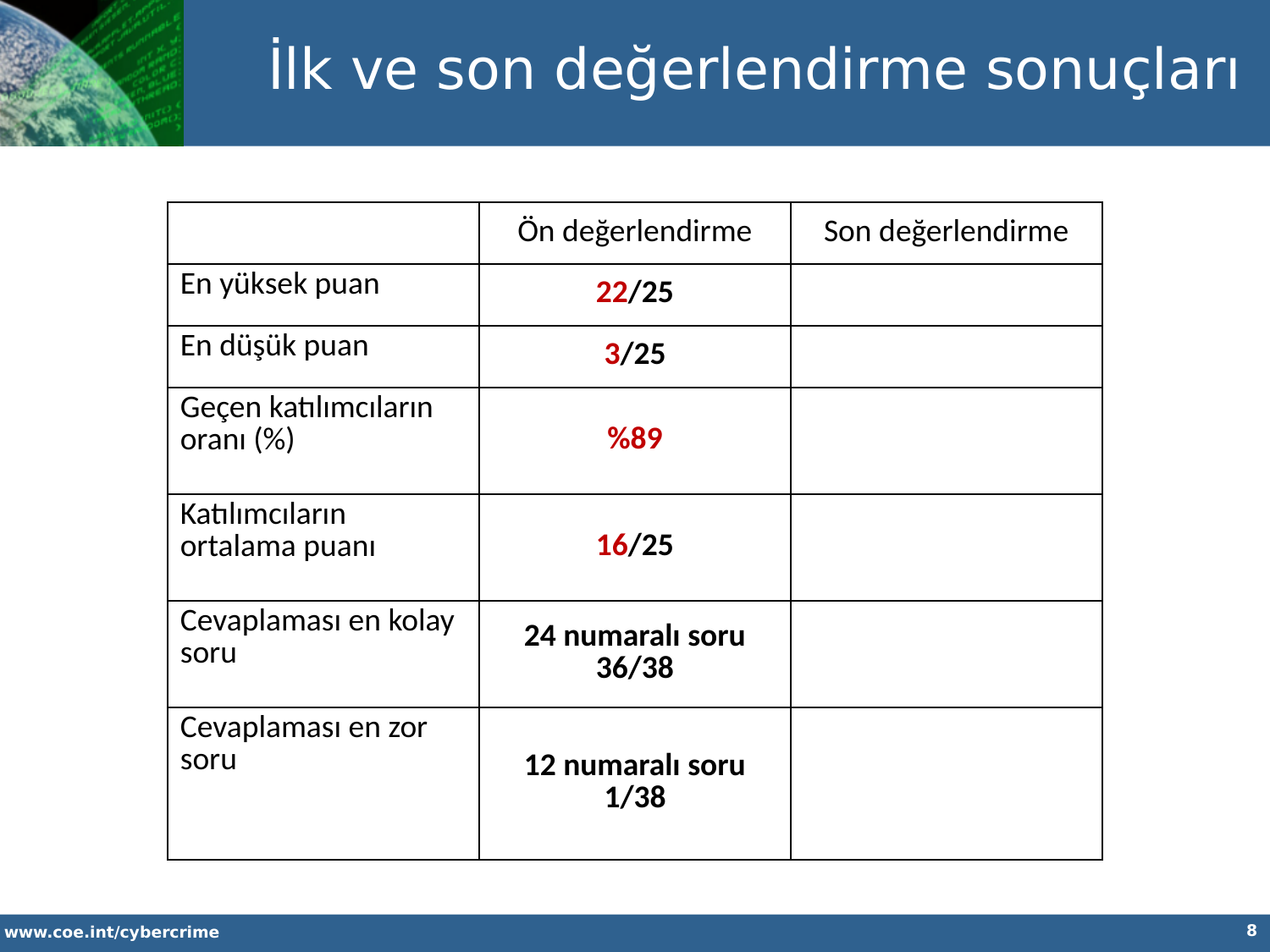

İlk ve son değerlendirme sonuçları
|  | Ön değerlendirme | Son değerlendirme |
| --- | --- | --- |
| En yüksek puan | 22/25 |  |
| En düşük puan | 3/25 |  |
| Geçen katılımcıların oranı (%) | %89 |  |
| Katılımcıların ortalama puanı | 16/25 |  |
| Cevaplaması en kolay soru | 24 numaralı soru 36/38 |  |
| Cevaplaması en zor soru | 12 numaralı soru 1/38 |  |